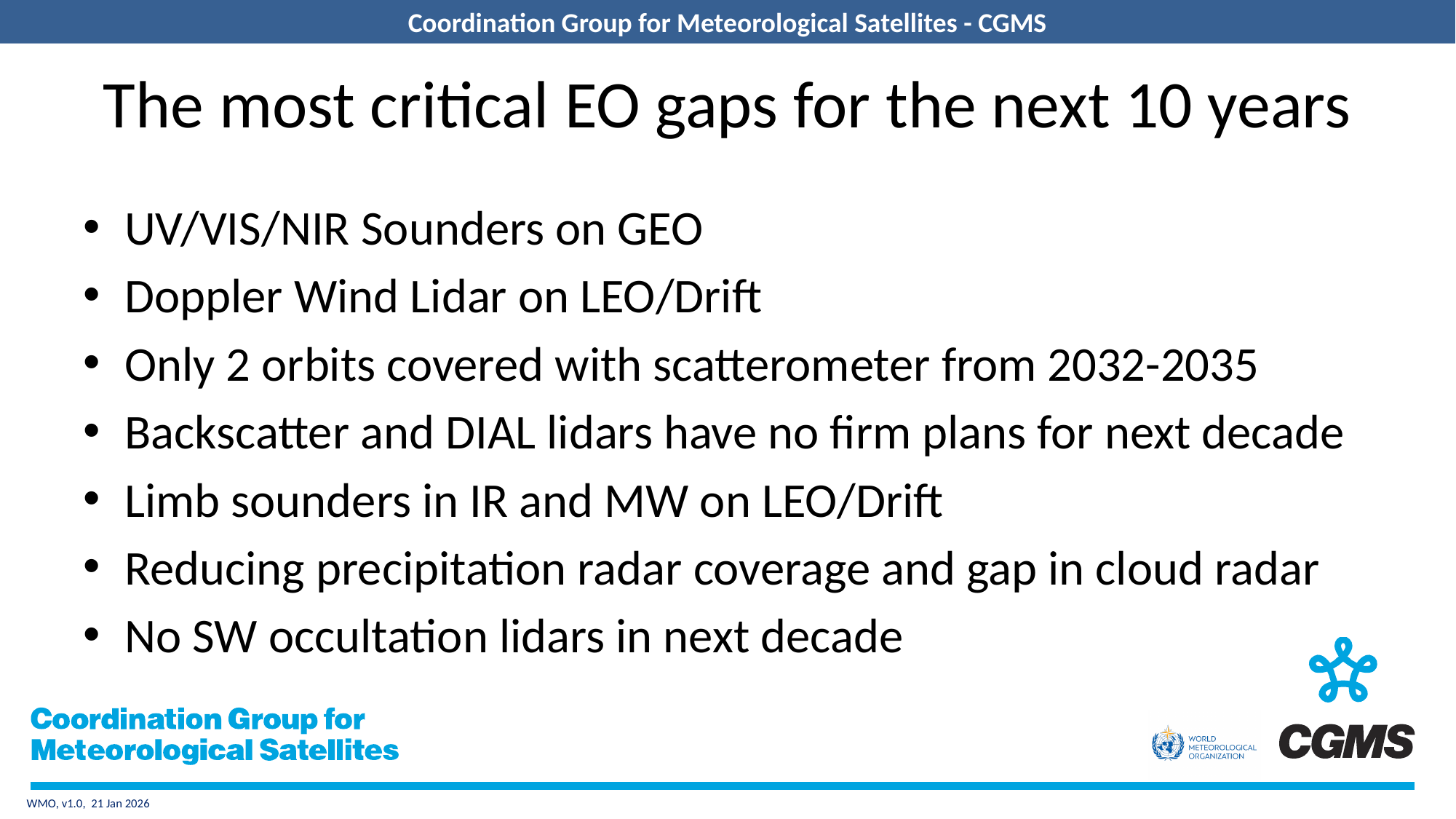

# The most critical EO gaps for the next 10 years
UV/VIS/NIR Sounders on GEO
Doppler Wind Lidar on LEO/Drift
Only 2 orbits covered with scatterometer from 2032-2035
Backscatter and DIAL lidars have no firm plans for next decade
Limb sounders in IR and MW on LEO/Drift
Reducing precipitation radar coverage and gap in cloud radar
No SW occultation lidars in next decade